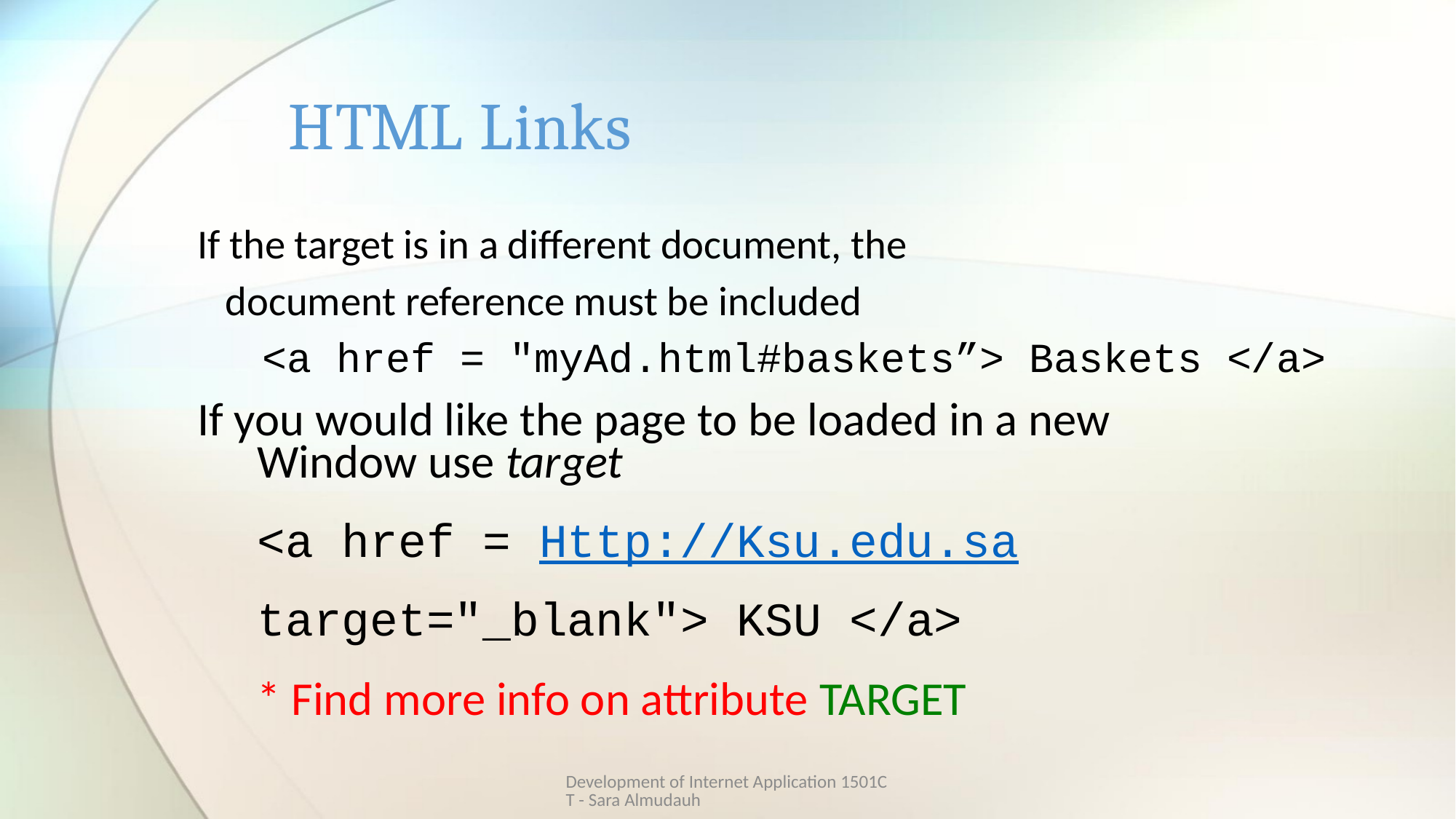

# HTML Links
If the target is in a different document, the
   document reference must be included
       <a href = "myAd.html#baskets”> Baskets </a>
If you would like the page to be loaded in a new
Window use target

<a href = Http://Ksu.edu.sa

target="_blank"> KSU </a>

* Find more info on attribute TARGET

Development of Internet Application 1501CT - Sara Almudauh